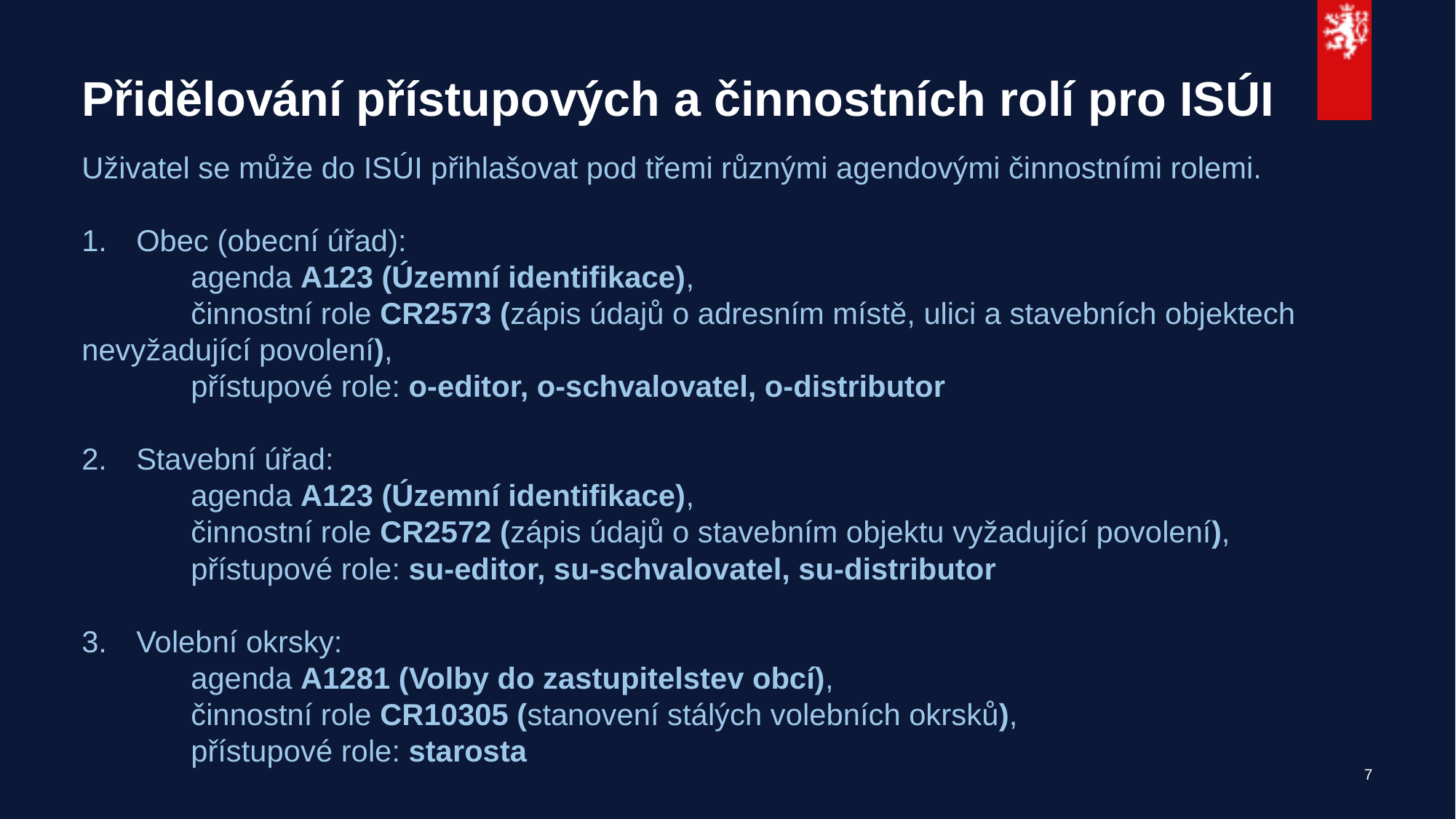

# Přidělování přístupových a činnostních rolí pro ISÚI
Uživatel se může do ISÚI přihlašovat pod třemi různými agendovými činnostními rolemi.

Obec (obecní úřad):
	agenda A123 (Územní identifikace),
	činnostní role CR2573 (zápis údajů o adresním místě, ulici a stavebních objektech 	nevyžadující povolení),
	přístupové role: o-editor, o-schvalovatel, o-distributor

Stavební úřad:
	agenda A123 (Územní identifikace),
	činnostní role CR2572 (zápis údajů o stavebním objektu vyžadující povolení),
	přístupové role: su-editor, su-schvalovatel, su-distributor

Volební okrsky:
	agenda A1281 (Volby do zastupitelstev obcí),
	činnostní role CR10305 (stanovení stálých volebních okrsků),
	přístupové role: starosta

7